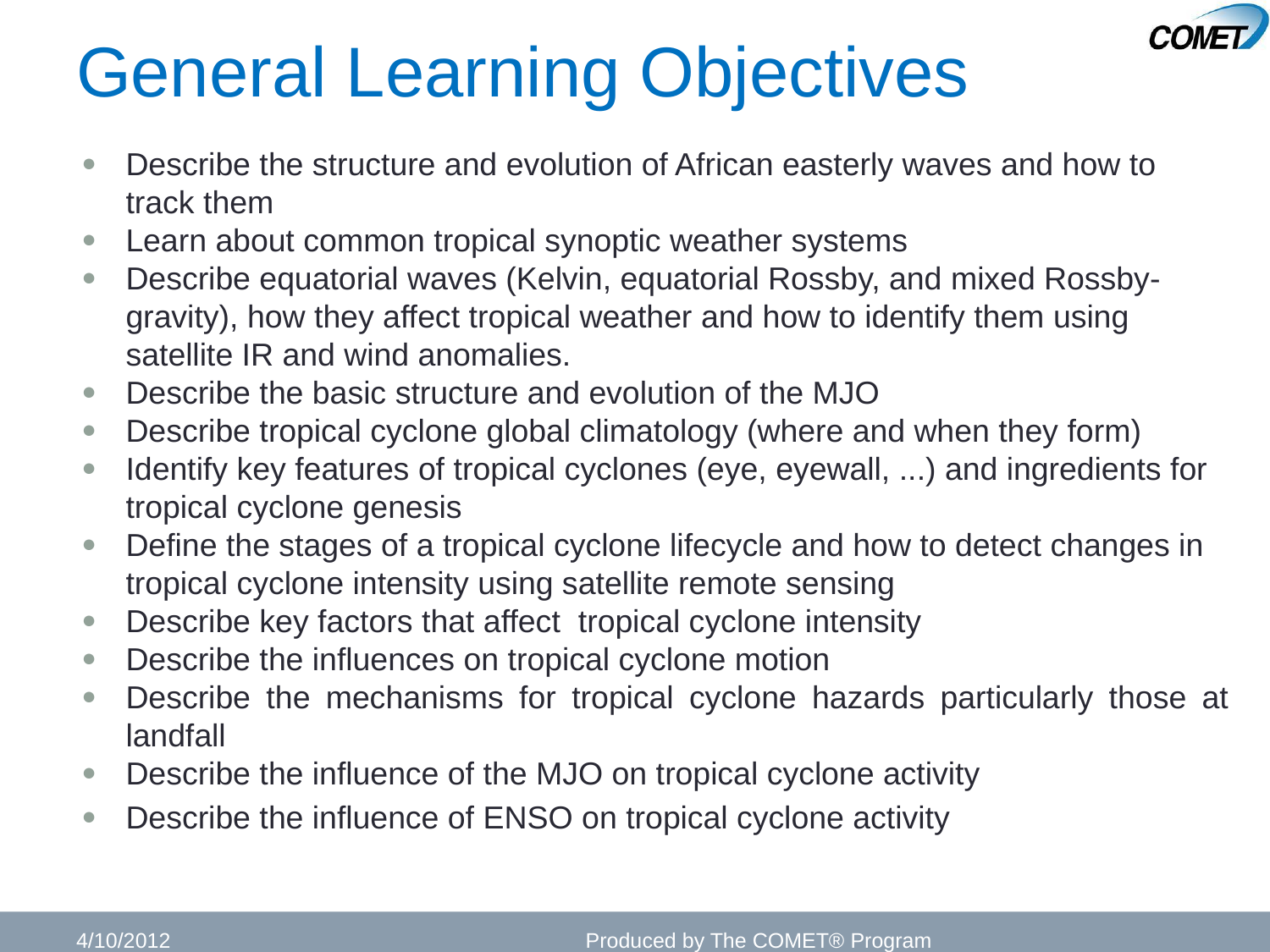

# General Learning Objectives
Describe the structure and evolution of African easterly waves and how to track them
Learn about common tropical synoptic weather systems
Describe equatorial waves (Kelvin, equatorial Rossby, and mixed Rossby-gravity), how they affect tropical weather and how to identify them using satellite IR and wind anomalies.
Describe the basic structure and evolution of the MJO
Describe tropical cyclone global climatology (where and when they form)
Identify key features of tropical cyclones (eye, eyewall, ...) and ingredients for tropical cyclone genesis
Define the stages of a tropical cyclone lifecycle and how to detect changes in tropical cyclone intensity using satellite remote sensing
Describe key factors that affect  tropical cyclone intensity
Describe the influences on tropical cyclone motion
Describe the mechanisms for tropical cyclone hazards particularly those at landfall
Describe the influence of the MJO on tropical cyclone activity
Describe the influence of ENSO on tropical cyclone activity
4/10/2012
Produced by The COMET® Program